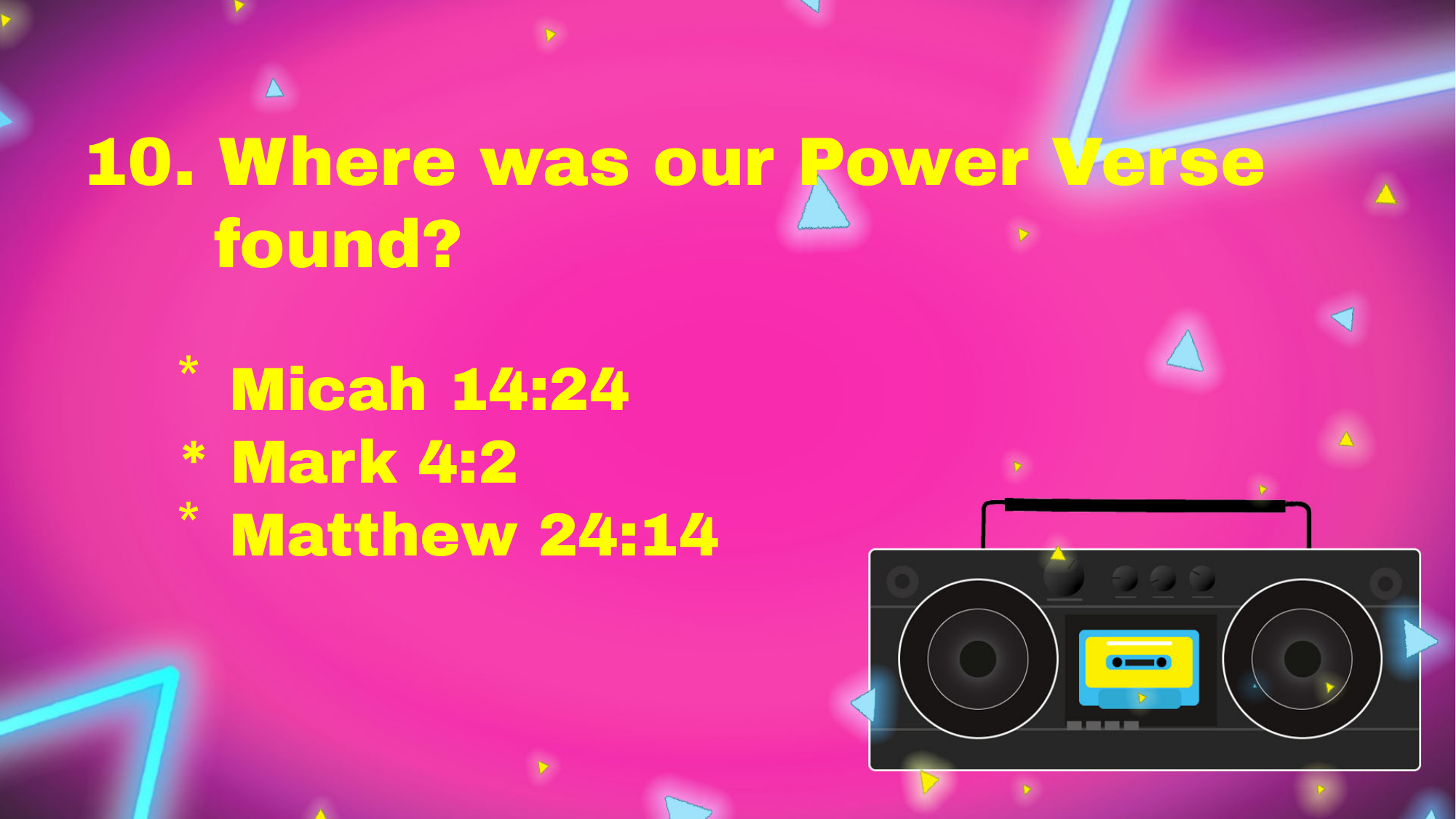

10. Where was our Power Verse
	 found?
Micah 14:24
* Mark 4:2
Matthew 24:14